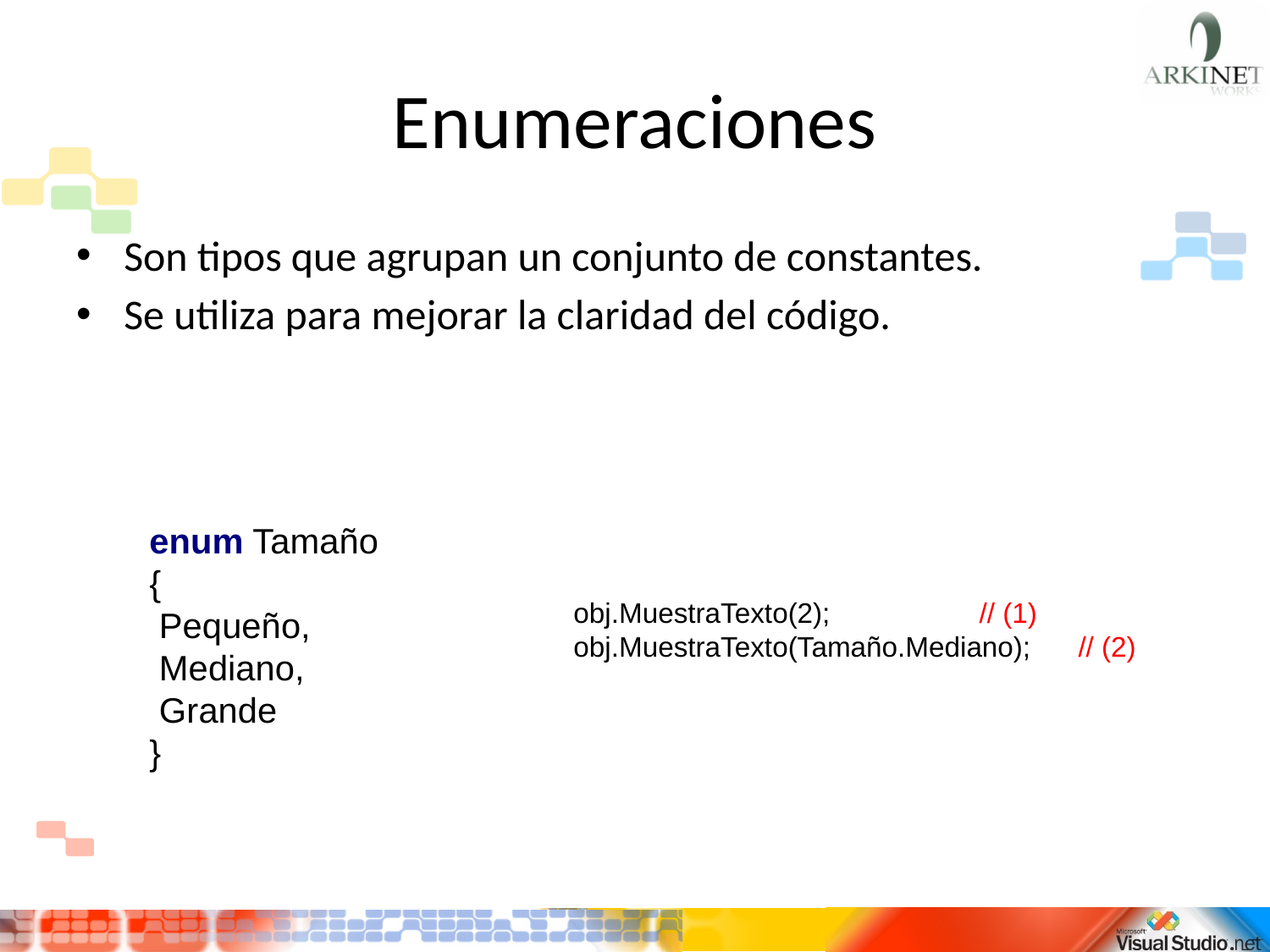

# Enumeraciones
Son tipos que agrupan un conjunto de constantes.
Se utiliza para mejorar la claridad del código.
 enum Tamaño
 {
  Pequeño,
  Mediano,
  Grande
 }
obj.MuestraTexto(2);                   // (1)
obj.MuestraTexto(Tamaño.Mediano);      // (2)